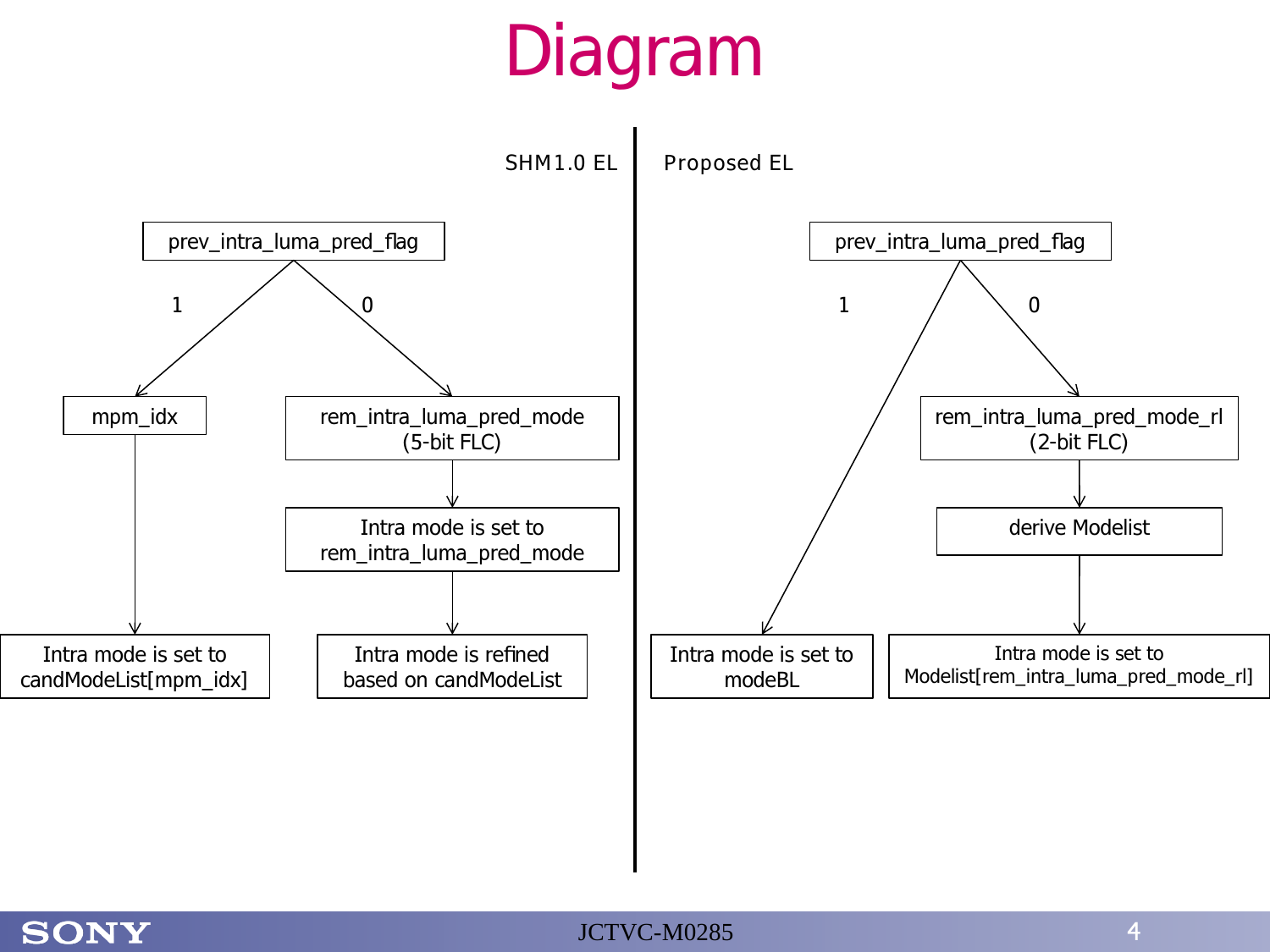

# Diagram
SHM1.0 EL
Proposed EL
prev_intra_luma_pred_flag
prev_intra_luma_pred_flag
1
0
1
0
mpm_idx
rem_intra_luma_pred_mode
(5-bit FLC)
rem_intra_luma_pred_mode_rl
(2-bit FLC)
Intra mode is set to rem_intra_luma_pred_mode

derive Modelist

Intra mode is set to candModeList[mpm_idx]
Intra mode is refined based on candModeList
Intra mode is set to modeBL
Intra mode is set to Modelist[rem_intra_luma_pred_mode_rl]
JCTVC-M0285
4